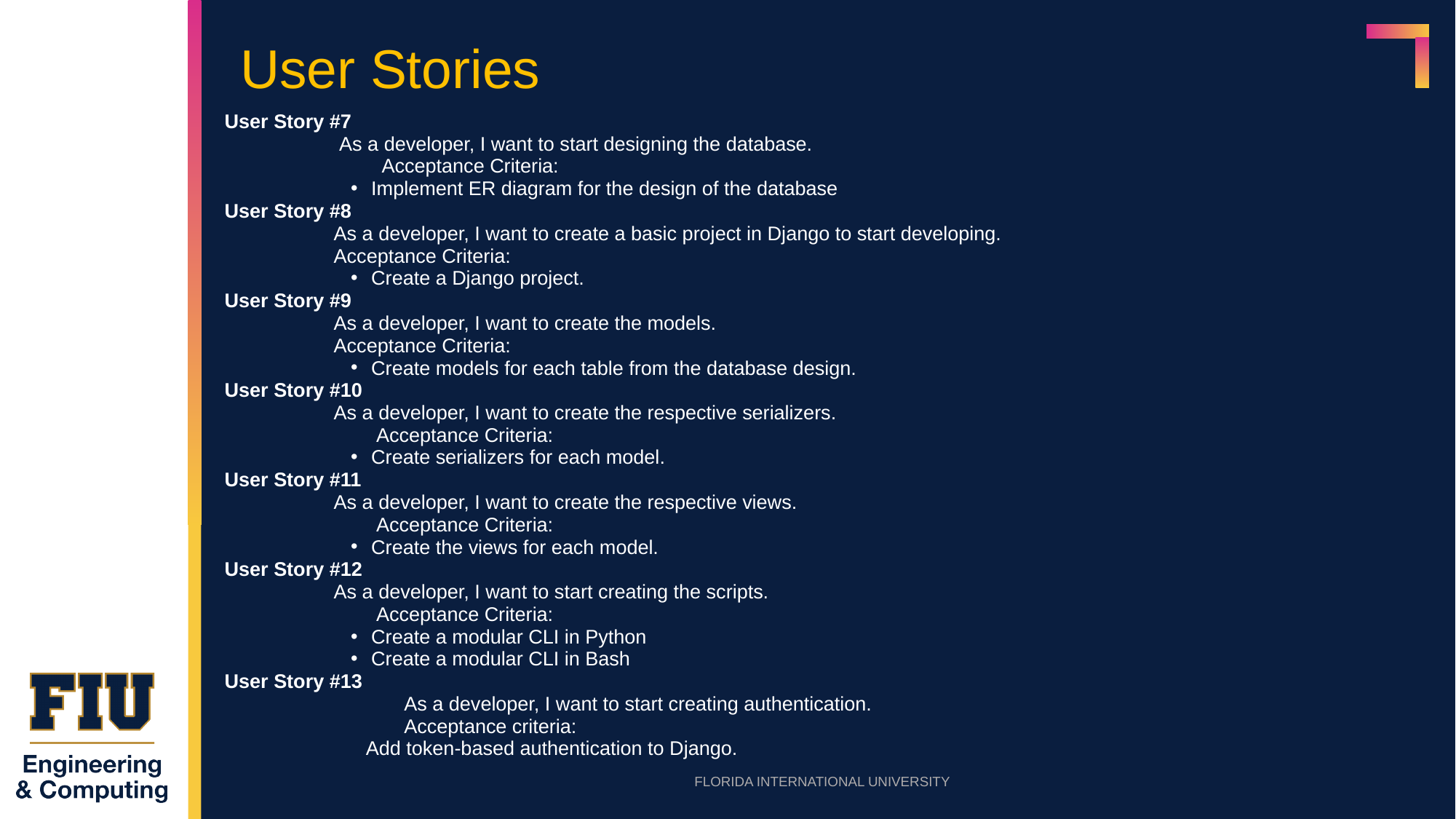

# User Stories
User Story #7
	 As a developer, I want to start designing the database.
	 Acceptance Criteria:
Implement ER diagram for the design of the database
User Story #8
	As a developer, I want to create a basic project in Django to start developing.
	Acceptance Criteria:
Create a Django project.
User Story #9
	As a developer, I want to create the models.
	Acceptance Criteria:
Create models for each table from the database design.
User Story #10
	As a developer, I want to create the respective serializers.
	Acceptance Criteria:
Create serializers for each model.
User Story #11
	As a developer, I want to create the respective views.
	Acceptance Criteria:
Create the views for each model.
User Story #12
	As a developer, I want to start creating the scripts.
	Acceptance Criteria:
Create a modular CLI in Python
Create a modular CLI in Bash
User Story #13
	As a developer, I want to start creating authentication.
	Acceptance criteria:
             Add token-based authentication to Django.